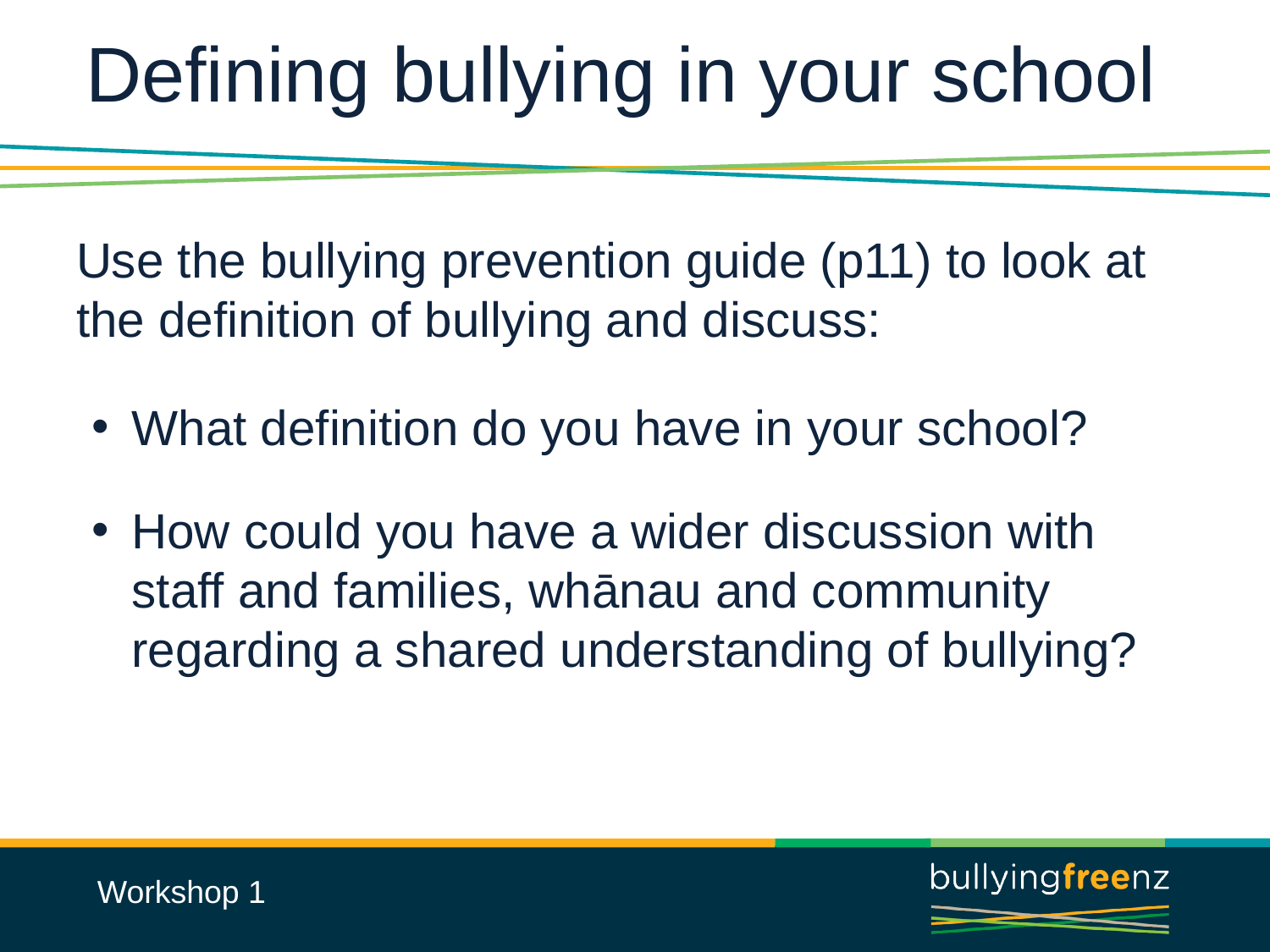

# Defining bullying in your school
Use the bullying prevention guide (p11) to look at the definition of bullying and discuss:

What definition do you have in your school?
How could you have a wider discussion with staff and families, whānau and community regarding a shared understanding of bullying?
Workshop 1